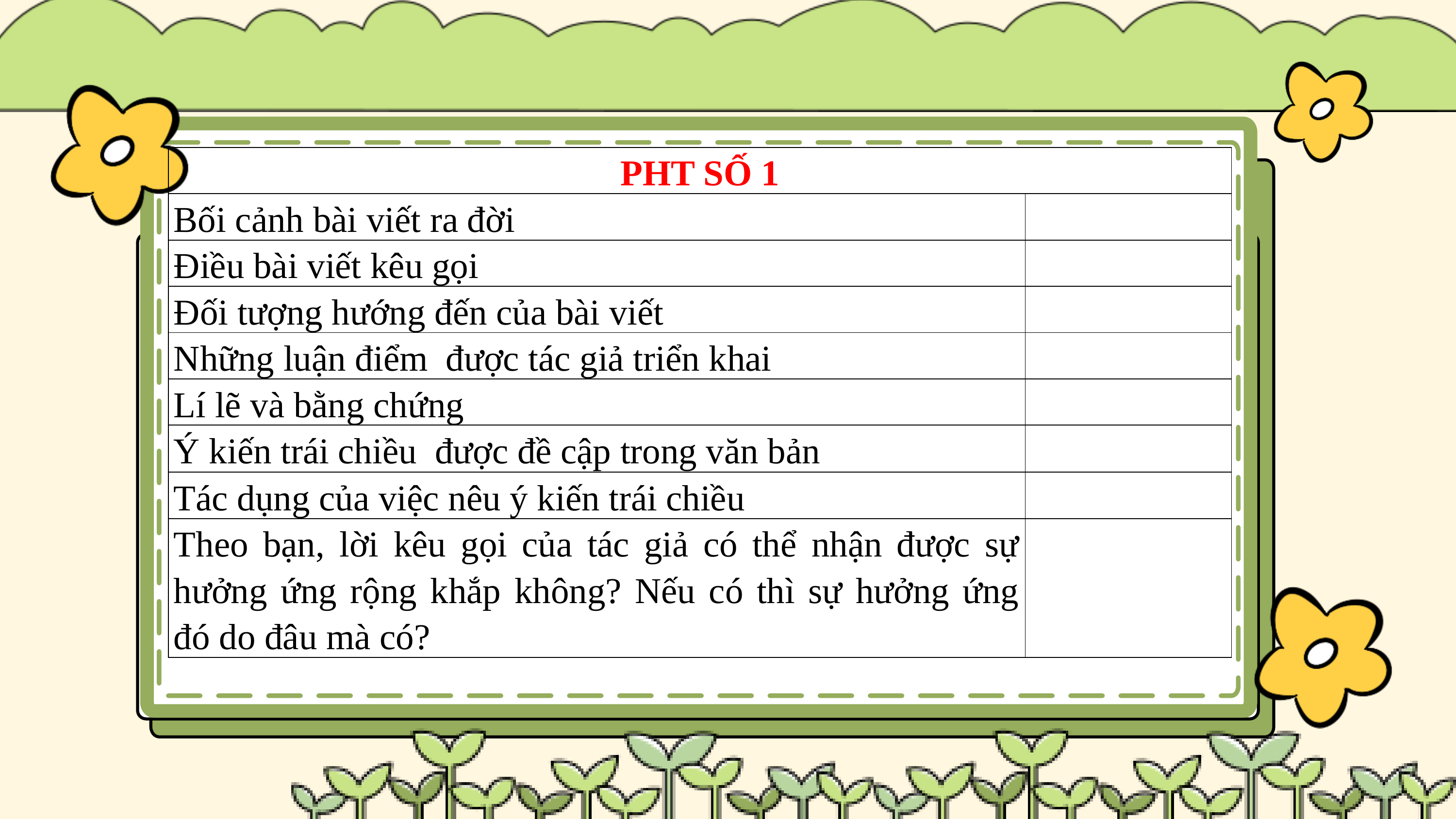

| PHT SỐ 1 |  |
| --- | --- |
| Bối cảnh bài viết ra đời |  |
| Điều bài viết kêu gọi |  |
| Đối tượng hướng đến của bài viết |  |
| Những luận điểm được tác giả triển khai |  |
| Lí lẽ và bằng chứng |  |
| Ý kiến trái chiều được đề cập trong văn bản |  |
| Tác dụng của việc nêu ý kiến trái chiều |  |
| Theo bạn, lời kêu gọi của tác giả có thể nhận được sự hưởng ứng rộng khắp không? Nếu có thì sự hưởng ứng đó do đâu mà có? |  |